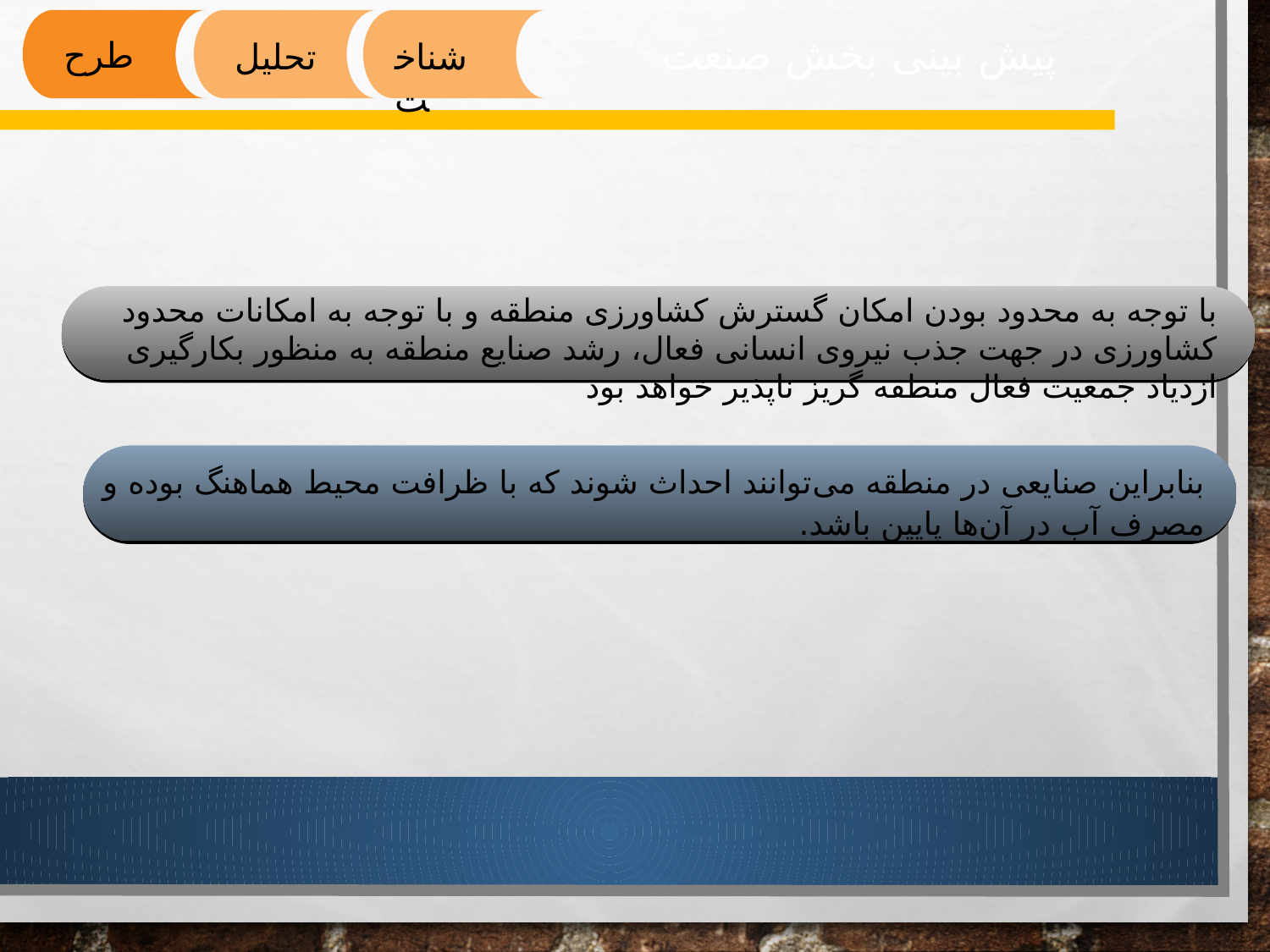

پیش بینی بخش صنعت
طرح
تحلیل
شناخت

با توجه به محدود بودن امکان گسترش کشاورزی منطقه و با توجه به امکانات محدود کشاورزی در جهت جذب نیروی انسانی فعال، رشد صنایع منطقه به منظور بکارگیری ازدیاد جمعیت فعال منطقه گریز ناپذیر خواهد بود

بنابراین صنایعی در منطقه می‌توانند احداث شوند که با ظرافت محیط هماهنگ بوده و مصرف آب در آن‌ها پایین باشد.